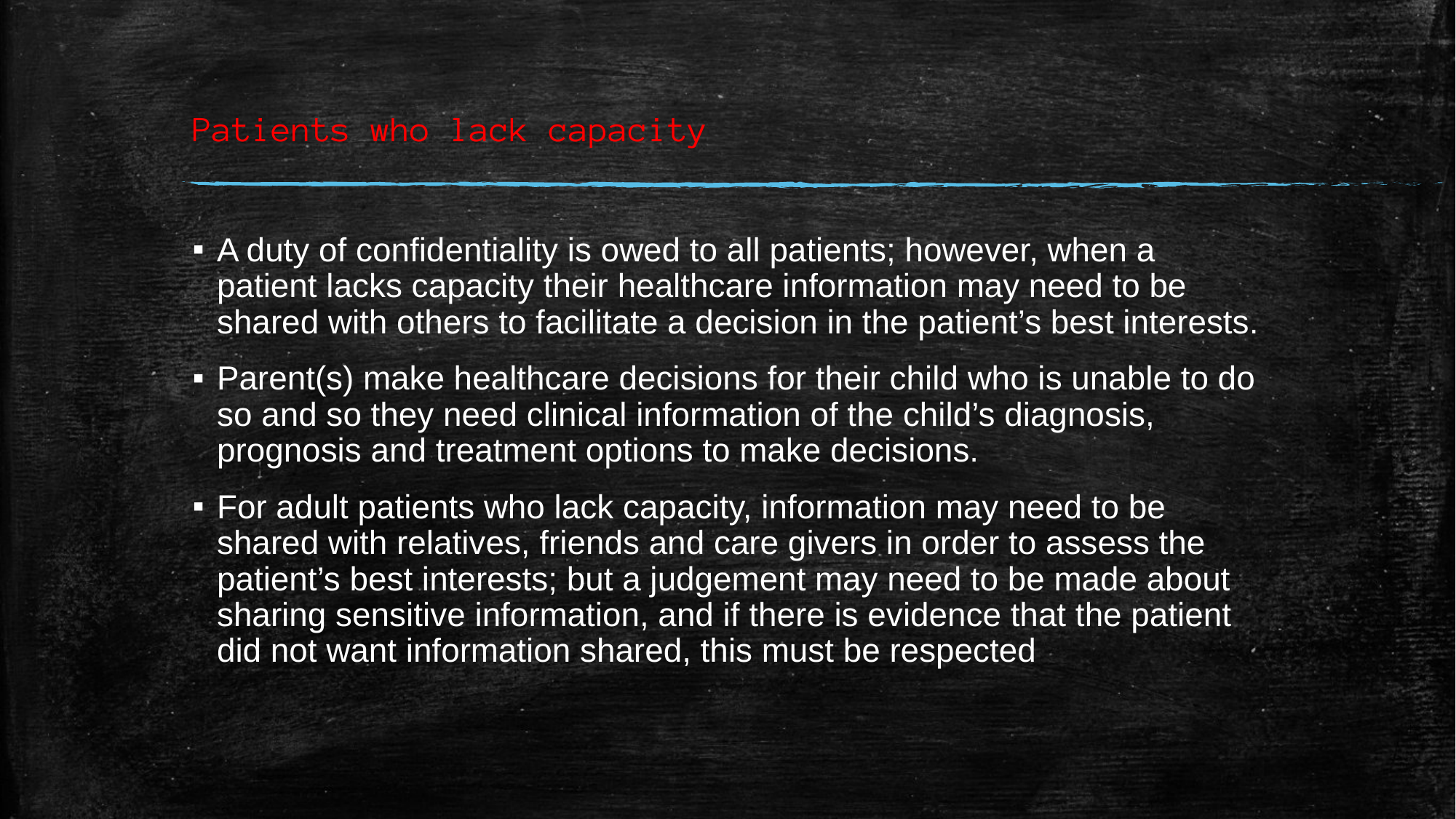

# Patients who lack capacity
A duty of confidentiality is owed to all patients; however, when a patient lacks capacity their healthcare information may need to be shared with others to facilitate a decision in the patient’s best interests.
Parent(s) make healthcare decisions for their child who is unable to do so and so they need clinical information of the child’s diagnosis, prognosis and treatment options to make decisions.
For adult patients who lack capacity, information may need to be shared with relatives, friends and care givers in order to assess the patient’s best interests; but a judgement may need to be made about sharing sensitive information, and if there is evidence that the patient did not want information shared, this must be respected